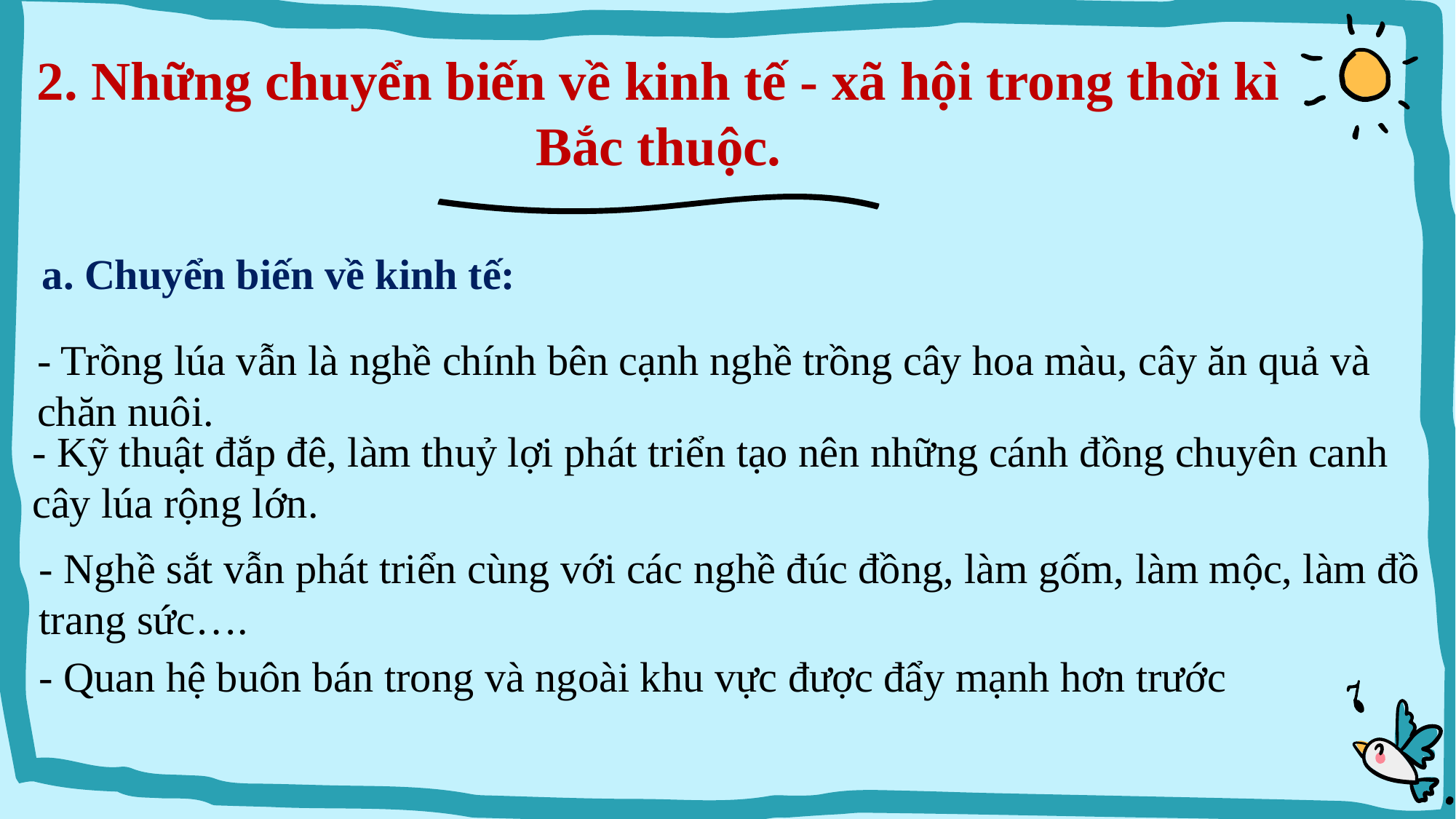

2. Những chuyển biến về kinh tế - xã hội trong thời kì Bắc thuộc.

a. Chuyển biến về kinh tế:
- Trồng lúa vẫn là nghề chính bên cạnh nghề trồng cây hoa màu, cây ăn quả và chăn nuôi.
- Kỹ thuật đắp đê, làm thuỷ lợi phát triển tạo nên những cánh đồng chuyên canh cây lúa rộng lớn.
- Nghề sắt vẫn phát triển cùng với các nghề đúc đồng, làm gốm, làm mộc, làm đồ trang sức….
- Quan hệ buôn bán trong và ngoài khu vực được đẩy mạnh hơn trước